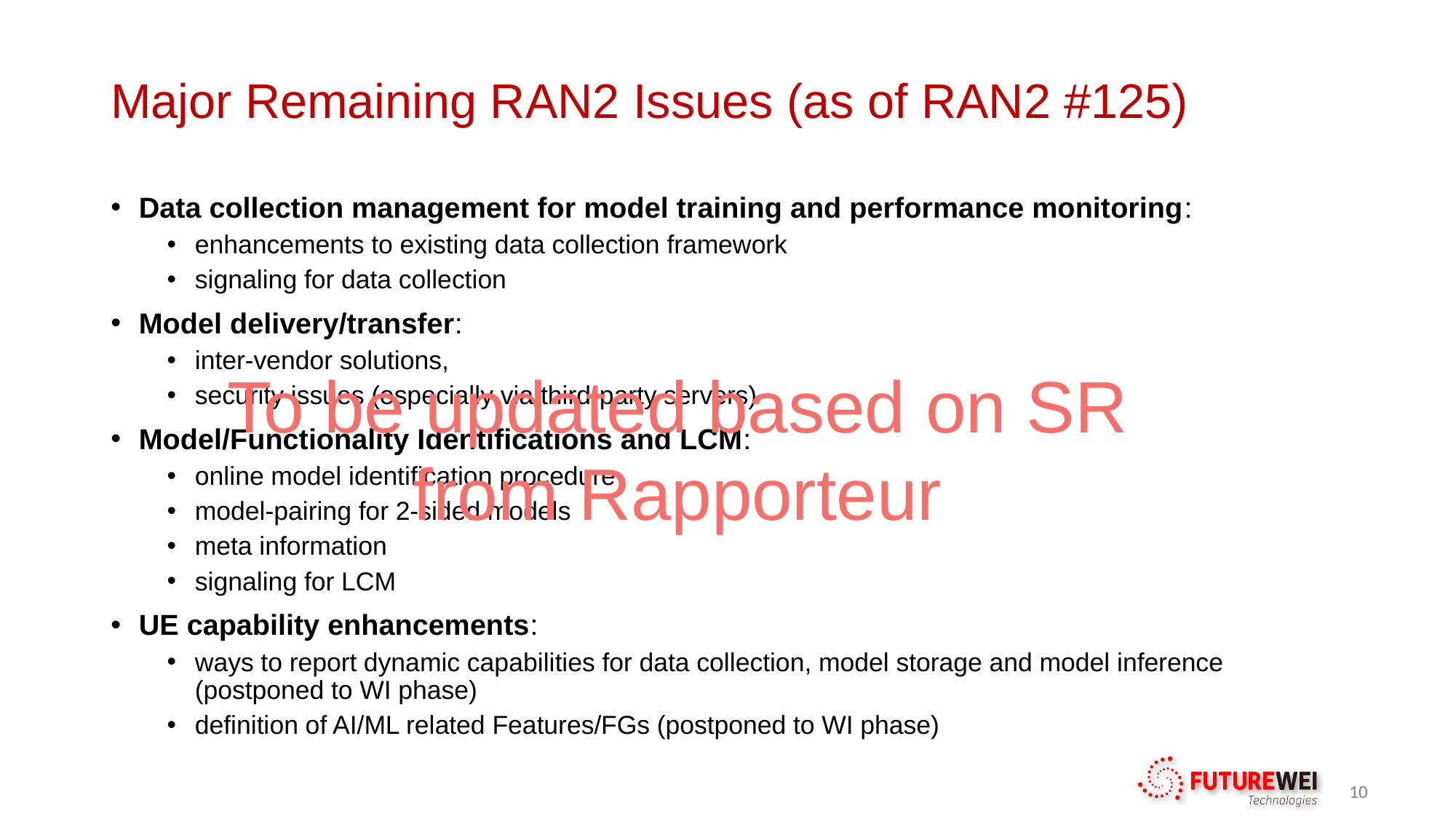

# Major Remaining RAN2 Issues (as of RAN2 #125)
Data collection management for model training and performance monitoring:
enhancements to existing data collection framework
signaling for data collection
Model delivery/transfer:
inter-vendor solutions,
security issues (especially via third-party servers)
Model/Functionality Identifications and LCM:
online model identification procedure
model-pairing for 2-sided models
meta information
signaling for LCM
UE capability enhancements:
ways to report dynamic capabilities for data collection, model storage and model inference (postponed to WI phase)
definition of AI/ML related Features/FGs (postponed to WI phase)
To be updated based on SR from Rapporteur
10